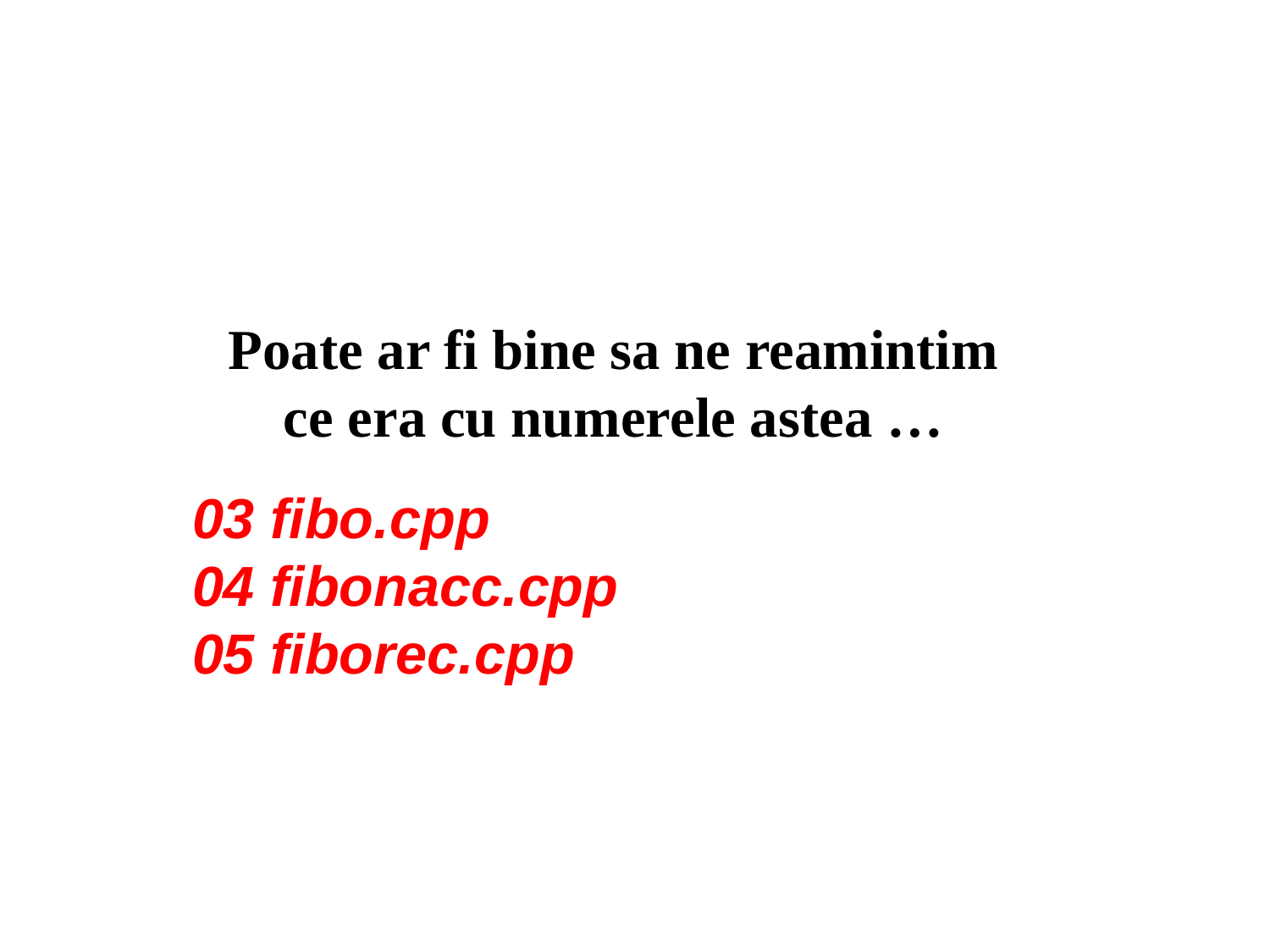

Poate ar fi bine sa ne reamintim
ce era cu numerele astea …
03 fibo.cpp
04 fibonacc.cpp
05 fiborec.cpp